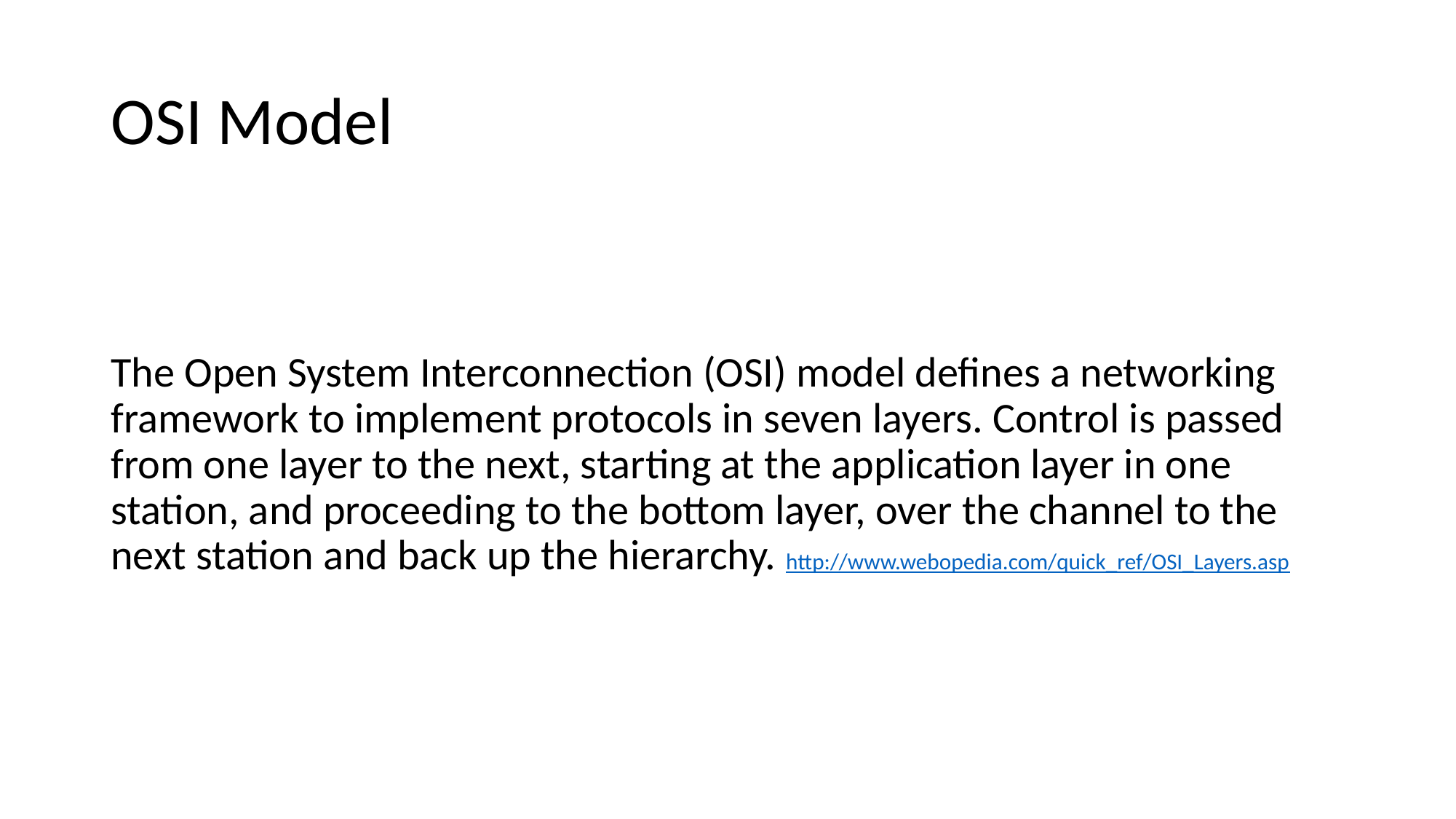

# OSI Model

The Open System Interconnection (OSI) model defines a networking framework to implement protocols in seven layers. Control is passed from one layer to the next, starting at the application layer in one station, and proceeding to the bottom layer, over the channel to the next station and back up the hierarchy. http://www.webopedia.com/quick_ref/OSI_Layers.asp